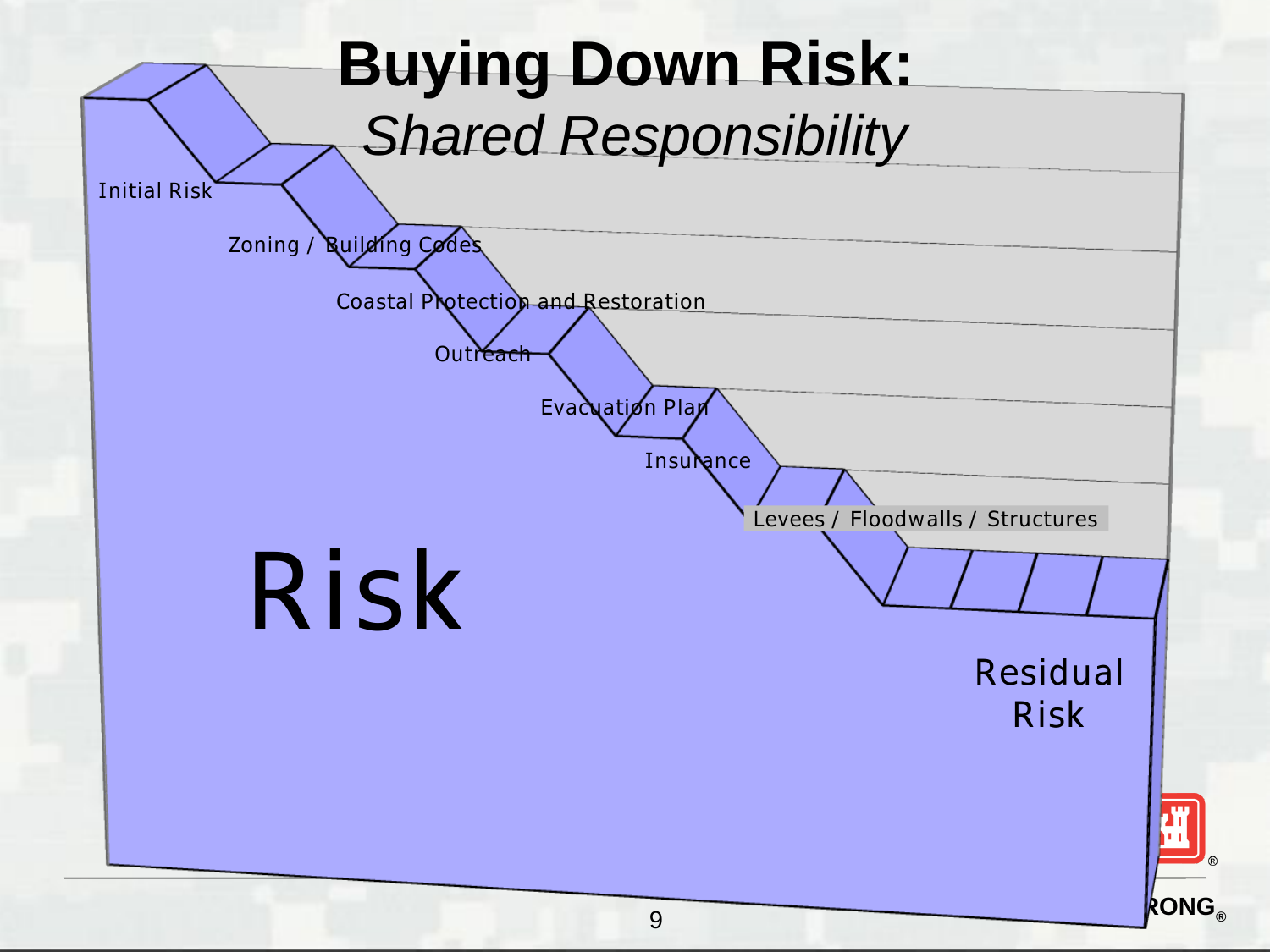

# Buying Down Risk: Shared Responsibility

[unsupported chart]

Initial Risk
Zoning / Building Codes
Coastal Protection and Restoration
Outreach
Evacuation Plan
Insurance
Levees / Floodwalls / Structures
Risk
Residual Risk
9